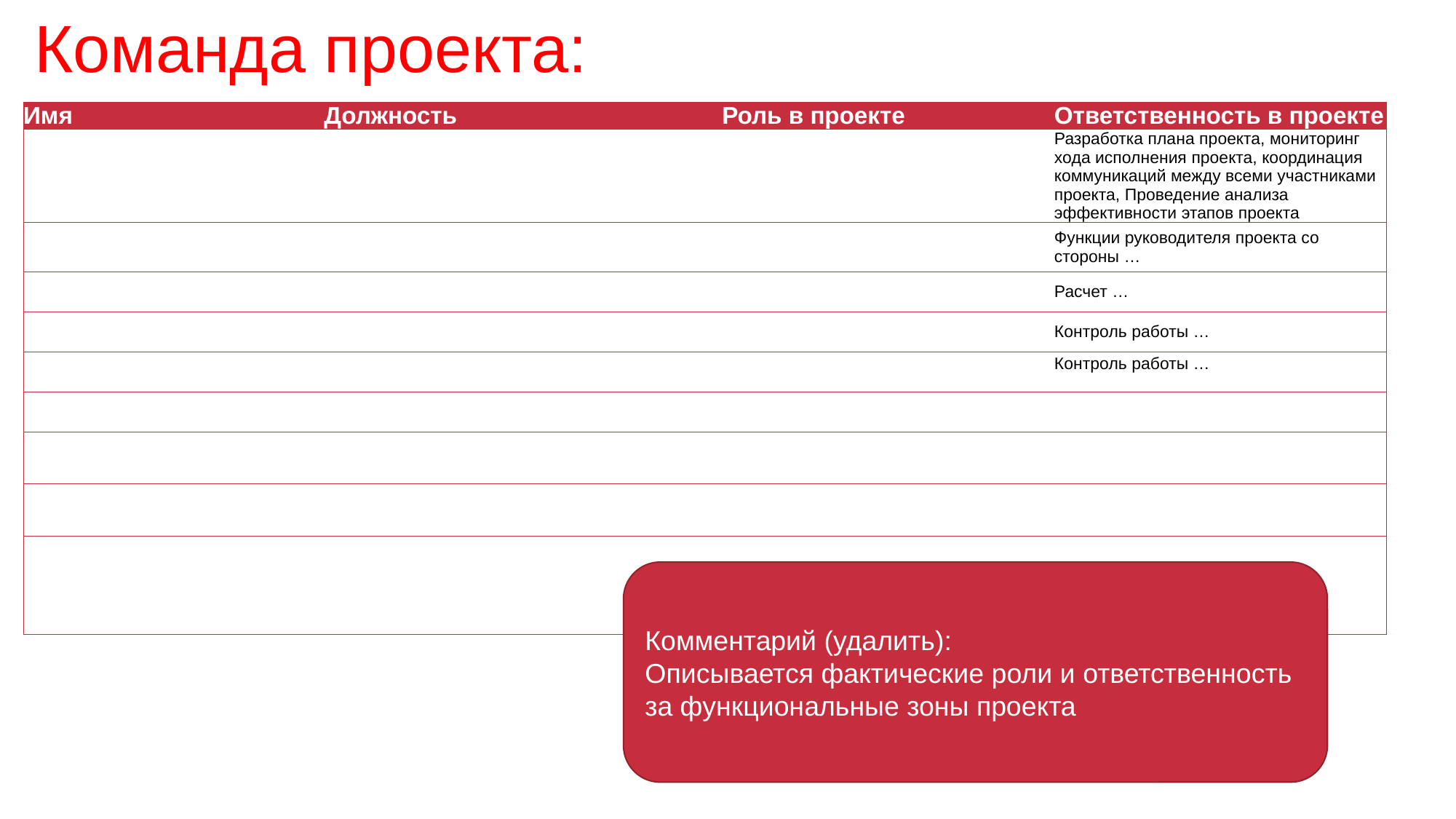

# Команда проекта:
| Имя | Должность | Роль в проекте | Ответственность в проекте |
| --- | --- | --- | --- |
|  |  |  | Разработка плана проекта, мониторинг хода исполнения проекта, координация коммуникаций между всеми участниками проекта, Проведение анализа эффективности этапов проекта |
|  |  |  | Функции руководителя проекта со стороны … |
|  |  |  | Расчет … |
|  |  |  | Контроль работы … |
|  |  |  | Контроль работы … |
|  |  |  |  |
|  |  |  |  |
|  |  |  |  |
|  |  |  | Автоматизация проекта |
Комментарий (удалить):
Описывается фактические роли и ответственность за функциональные зоны проекта